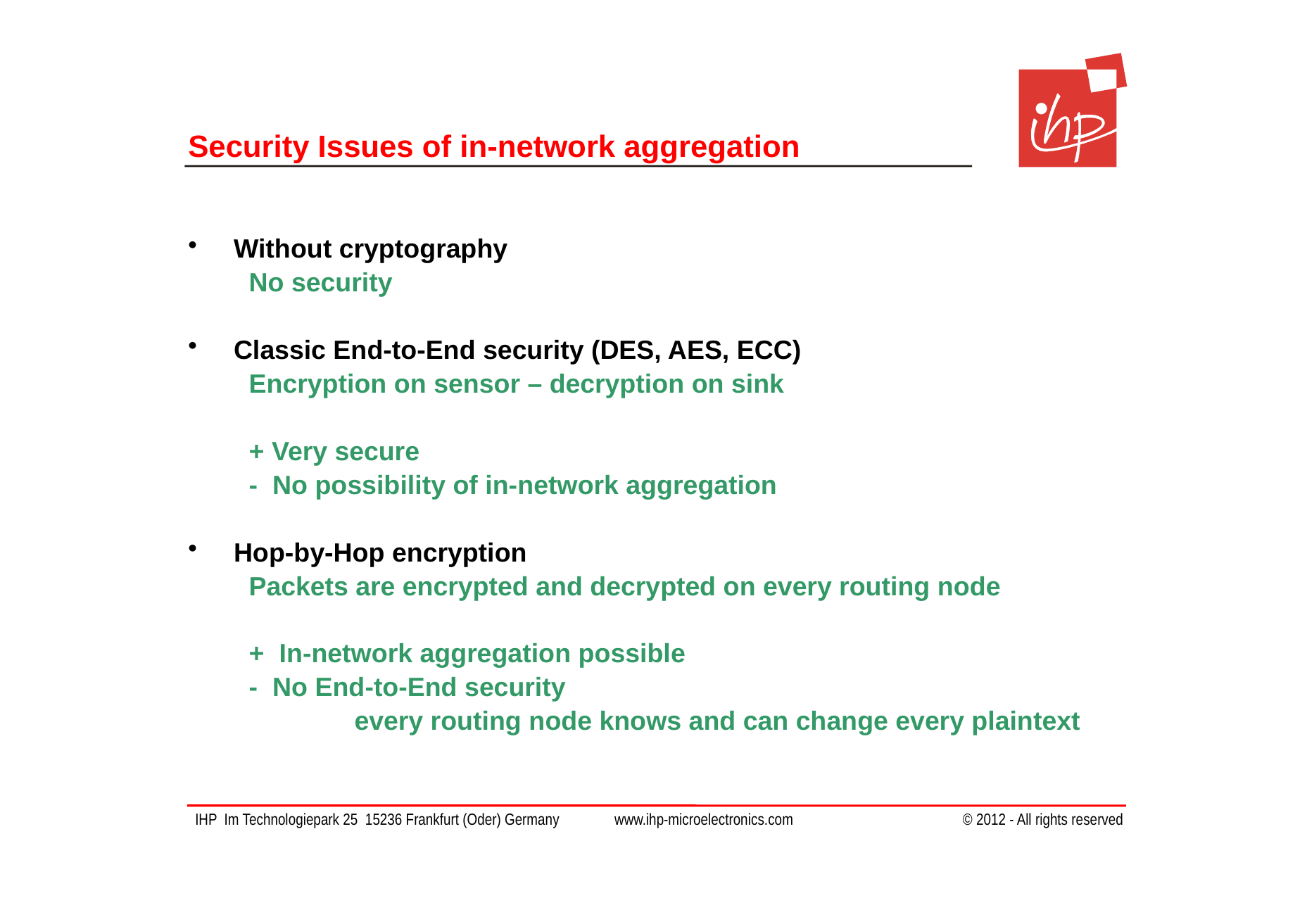

# Security Issues of in-network aggregation
Without cryptography
No security

Classic End-to-End security (DES, AES, ECC)
Encryption on sensor – decryption on sink

+ Very secure
-  No possibility of in-network aggregation

Hop-by-Hop encryption
Packets are encrypted and decrypted on every routing node

+  In-network aggregation possible
-  No End-to-End security
	every routing node knows and can change every plaintext